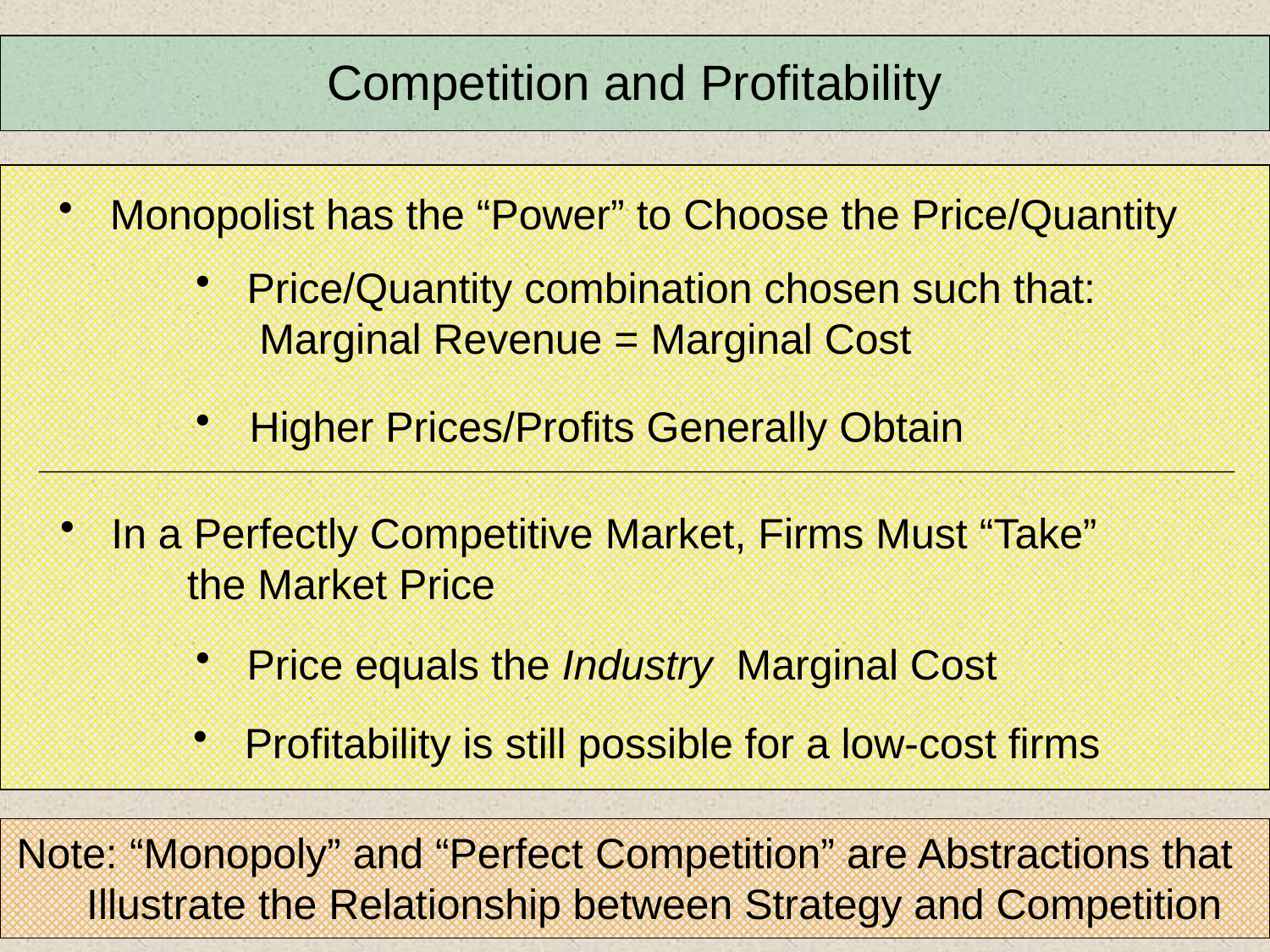

Competition and Profitability

  Monopolist has the “Power” to Choose the Price/Quantity
  Price/Quantity combination chosen such that:
Marginal Revenue = Marginal Cost
  Higher Prices/Profits Generally Obtain

  In a Perfectly Competitive Market, Firms Must “Take”
	the Market Price
  Price equals the Industry  Marginal Cost
  Profitability is still possible for a low-cost firms

Note: “Monopoly” and “Perfect Competition” are Abstractions that      Illustrate the Relationship between Strategy and Competition